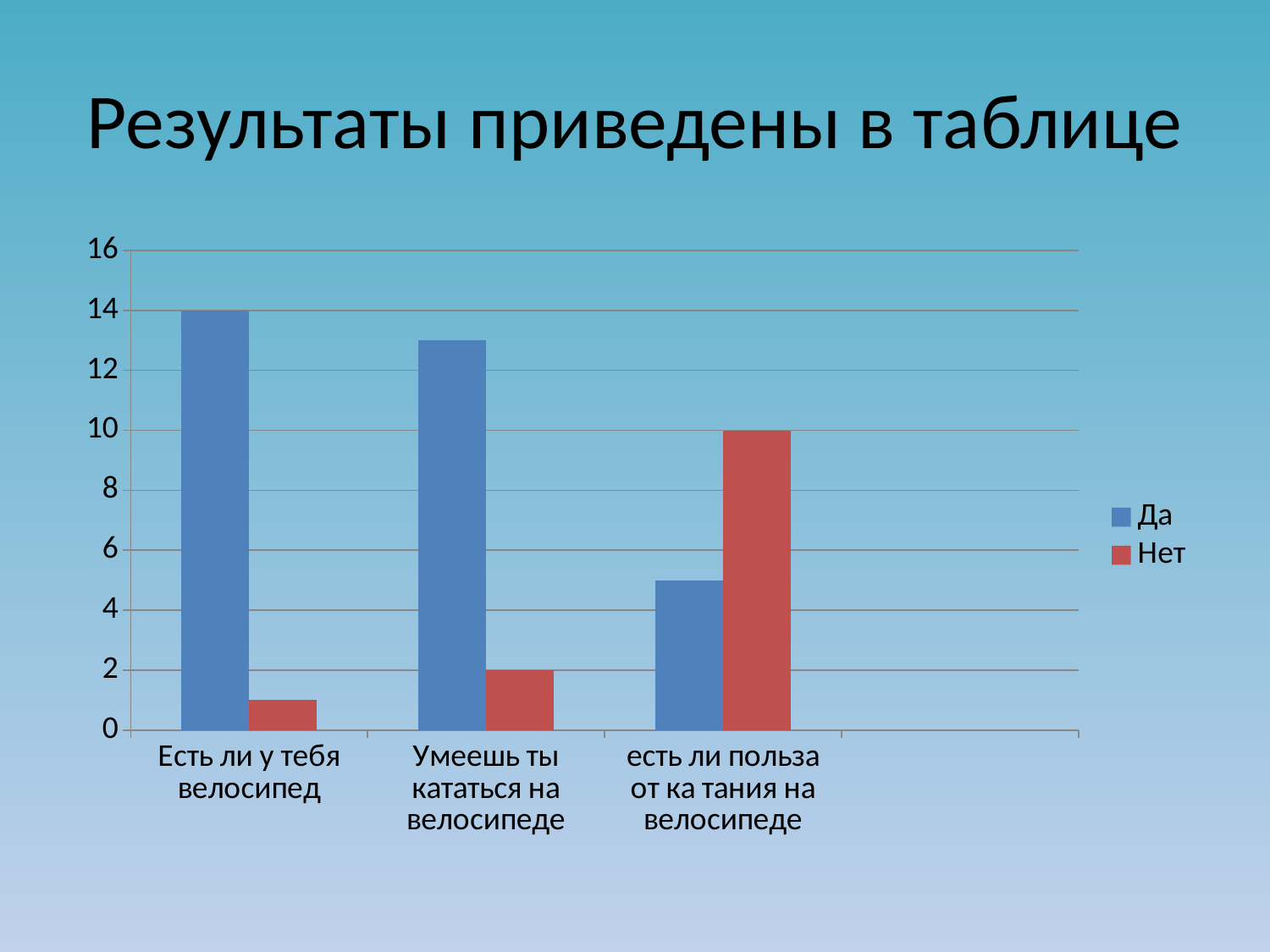

# Результаты приведены в таблице

### Chart

| Category | Да | Нет |
|---|---|---|
| Есть ли у тебя велосипед | 14.0 | 1.0 |
| Умеешь ты кататься на велосипеде | 13.0 | 2.0 |
| есть ли польза от ка тания на велосипеде | 5.0 | 10.0 |